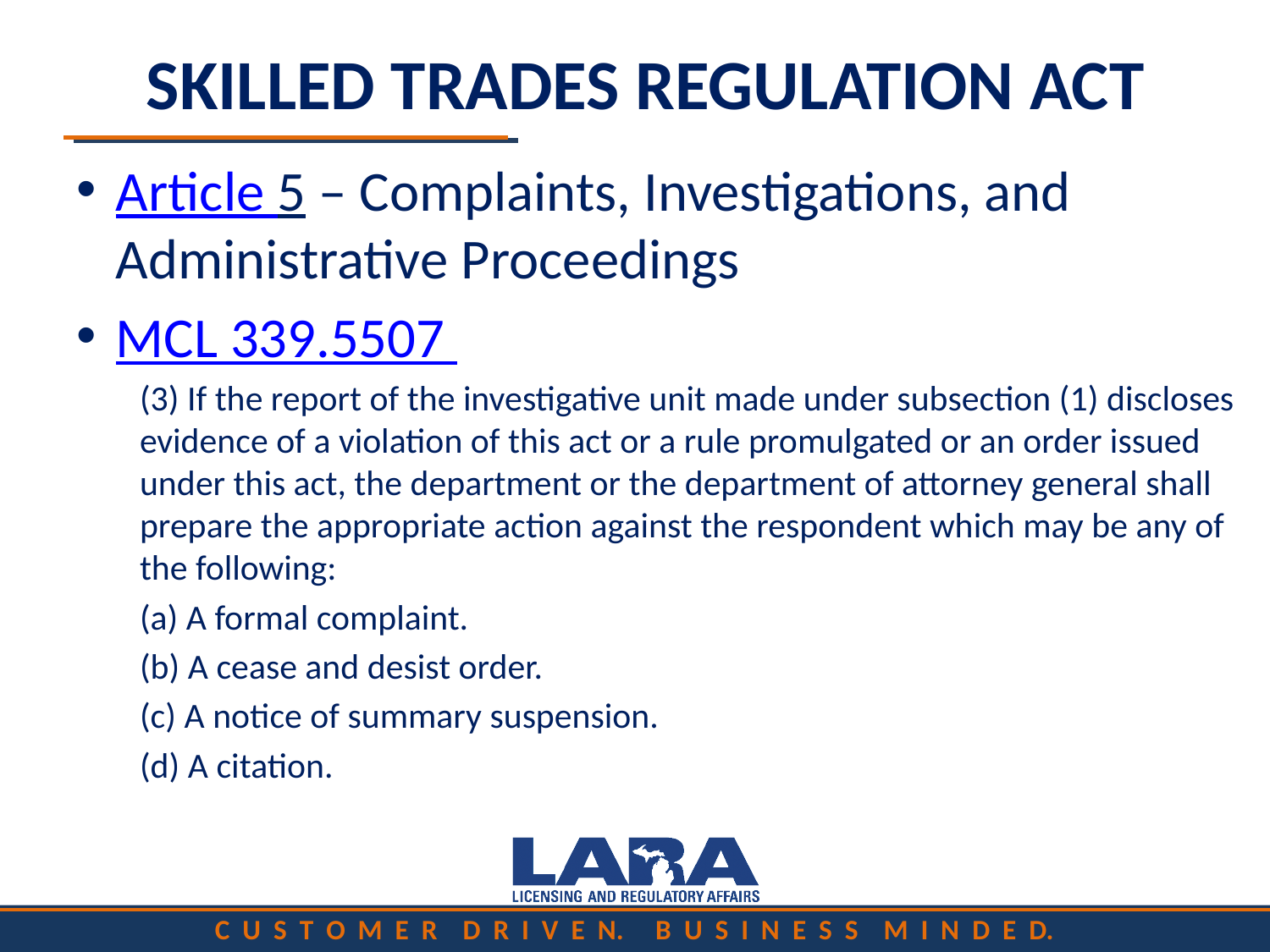

# SKILLED TRADES REGULATION ACT
Article 5 – Complaints, Investigations, and Administrative Proceedings
MCL 339.5507
	(3) If the report of the investigative unit made under subsection (1) discloses 	evidence of a violation of this act or a rule promulgated or an order issued 	under this act, the department or the department of attorney general shall 	prepare the appropriate action against the respondent which may be any of 	the following:
	(a) A formal complaint.
	(b) A cease and desist order.
	(c) A notice of summary suspension.
	(d) A citation.